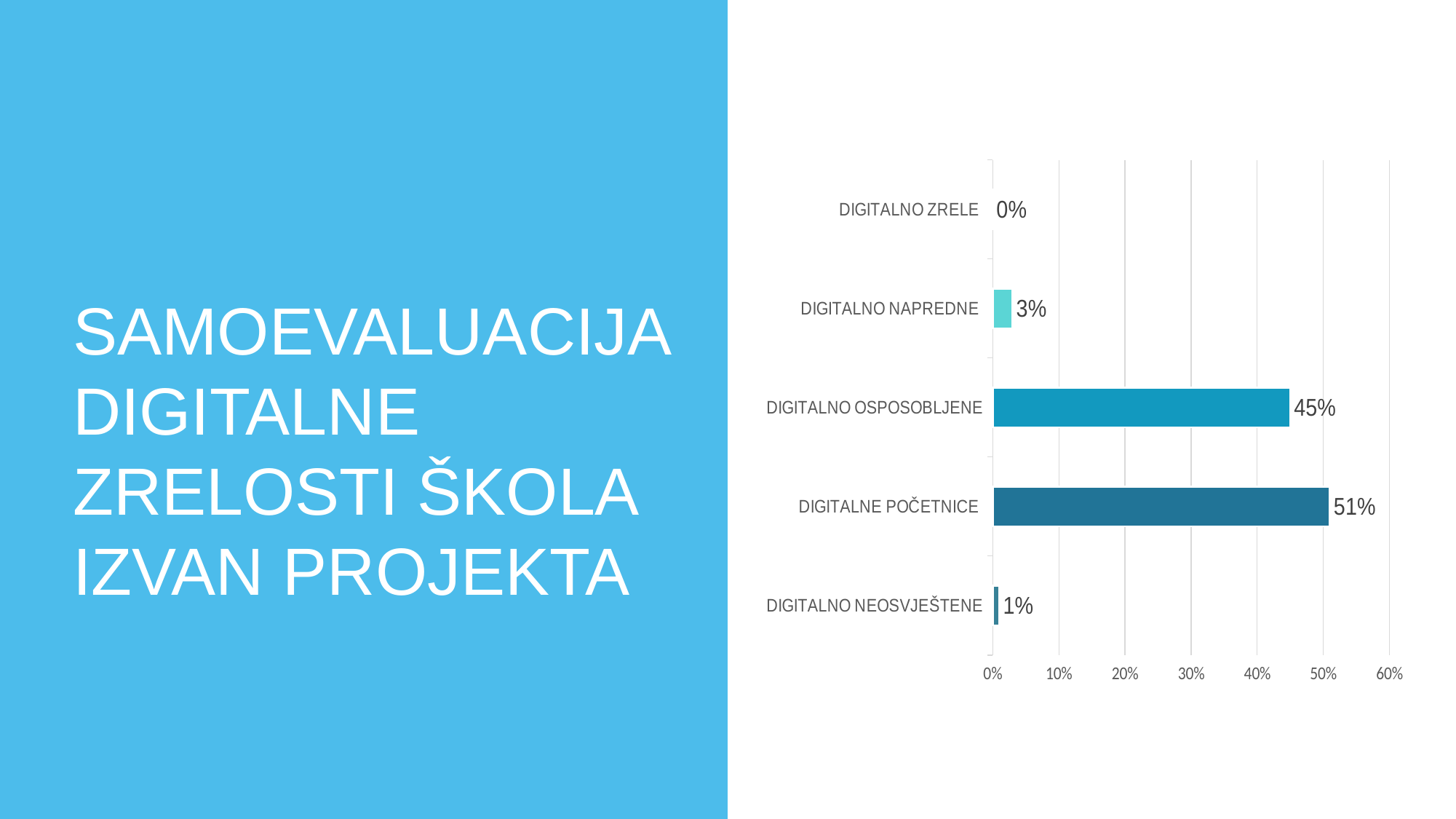

### Chart

| Category | SAMOEVALUACIJA |
|---|---|
| DIGITALNO NEOSVJEŠTENE | 0.01 |
| DIGITALNE POČETNICE  | 0.51 |
| DIGITALNO OSPOSOBLJENE | 0.45 |
| DIGITALNO NAPREDNE  | 0.03 |
| DIGITALNO ZRELE  | 0.0 |
SAMOEVALUACIJA DIGITALNE ZRELOSTI ŠKOLA IZVAN PROJEKTA